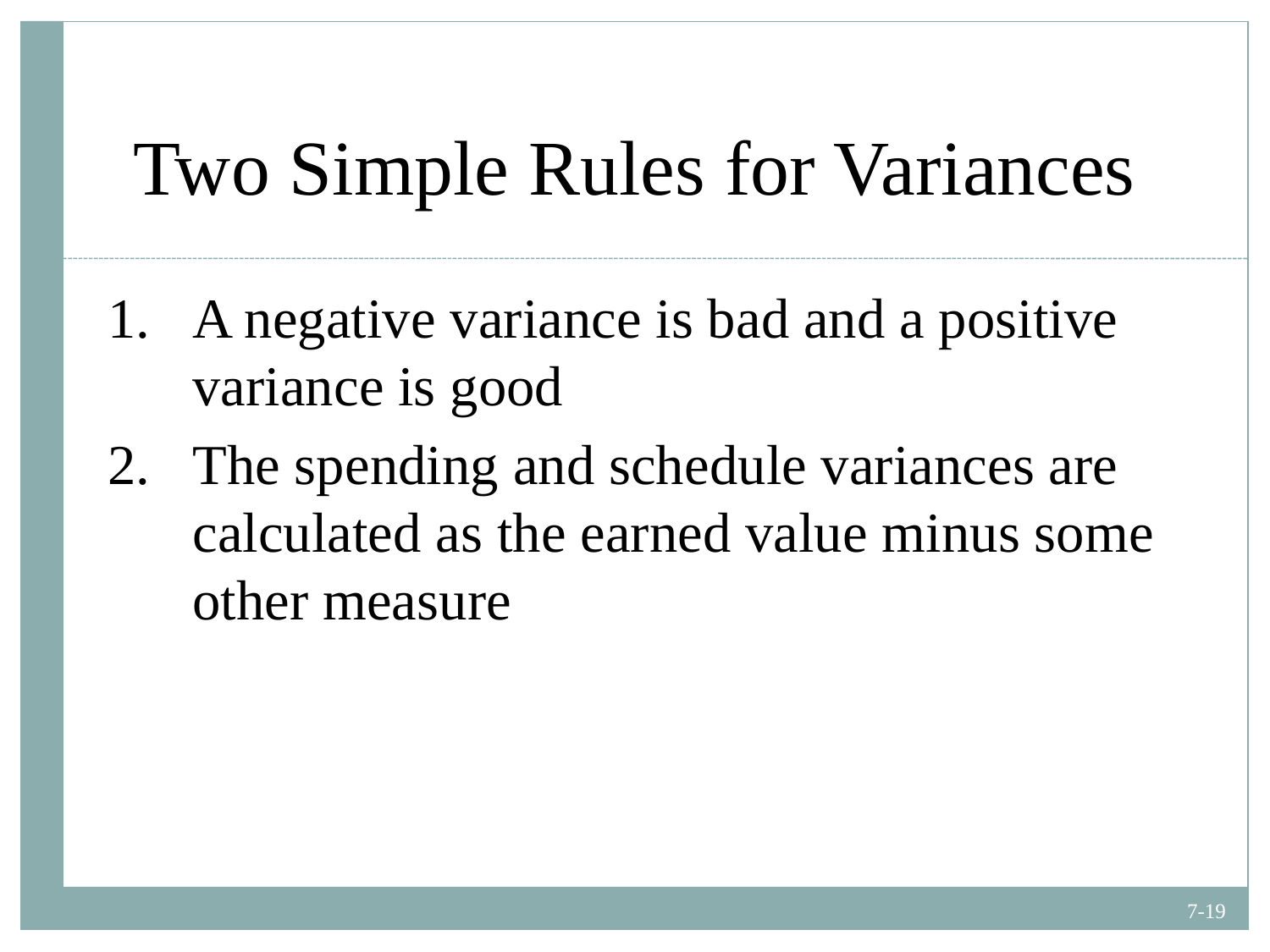

# Two Simple Rules for Variances
A negative variance is bad and a positive variance is good
The spending and schedule variances are calculated as the earned value minus some other measure